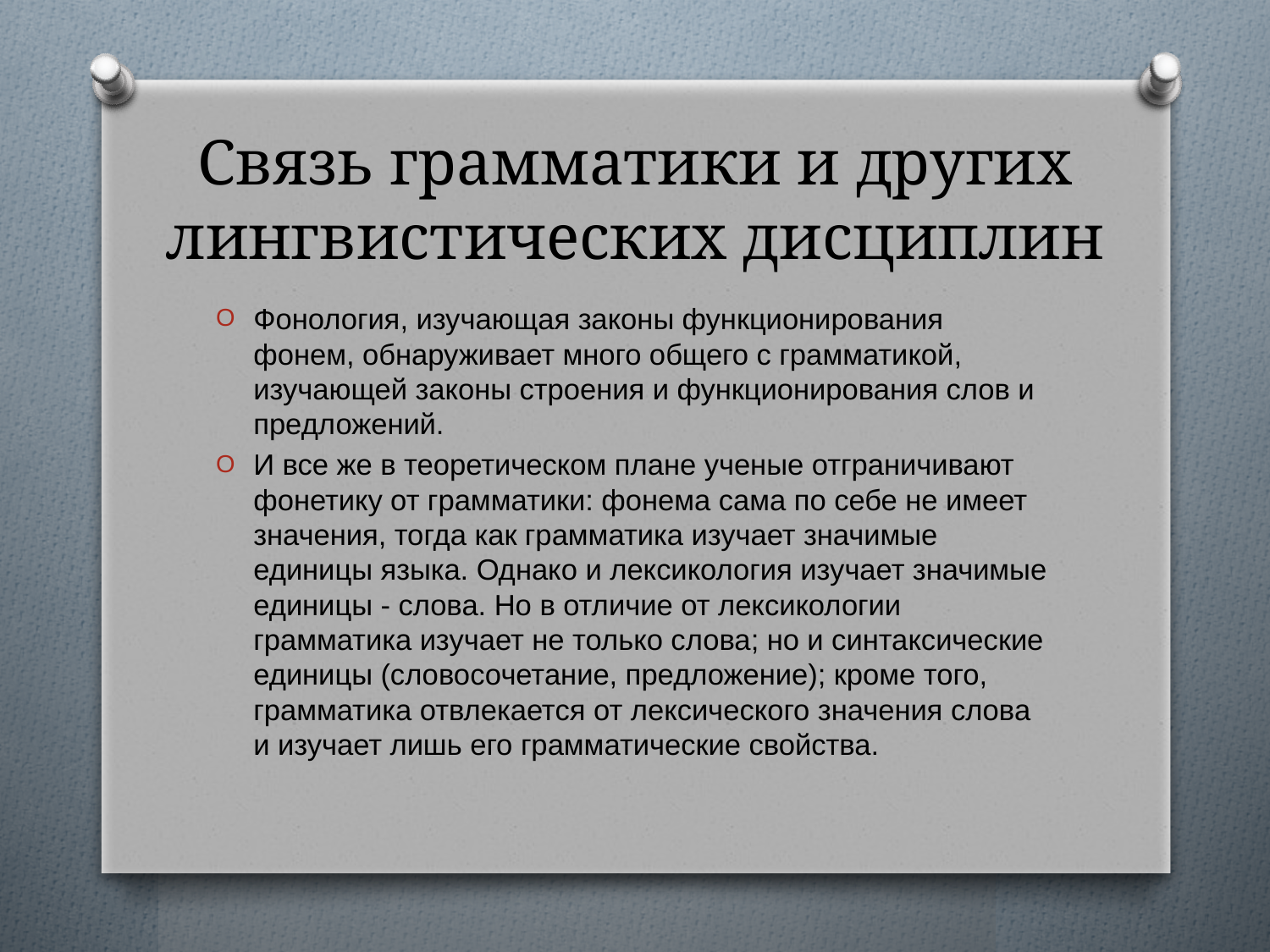

# Связь грамматики и других лингвистических дисциплин
Фонология, изучающая законы функционирования фонем, обнаруживает много общего с грамматикой, изучающей законы строения и функционирования слов и предложений.
И все же в теоретическом плане ученые отграничивают фонетику от грамматики: фонема сама по себе не имеет значения, тогда как грамматика изучает значимые единицы языка. Однако и лексикология изучает значимые единицы - слова. Но в отличие от лексикологии грамматика изучает не только слова; но и синтаксические единицы (словосочетание, предложение); кроме того, грамматика отвлекается от лексического значения слова и изучает лишь его грамматические свойства.